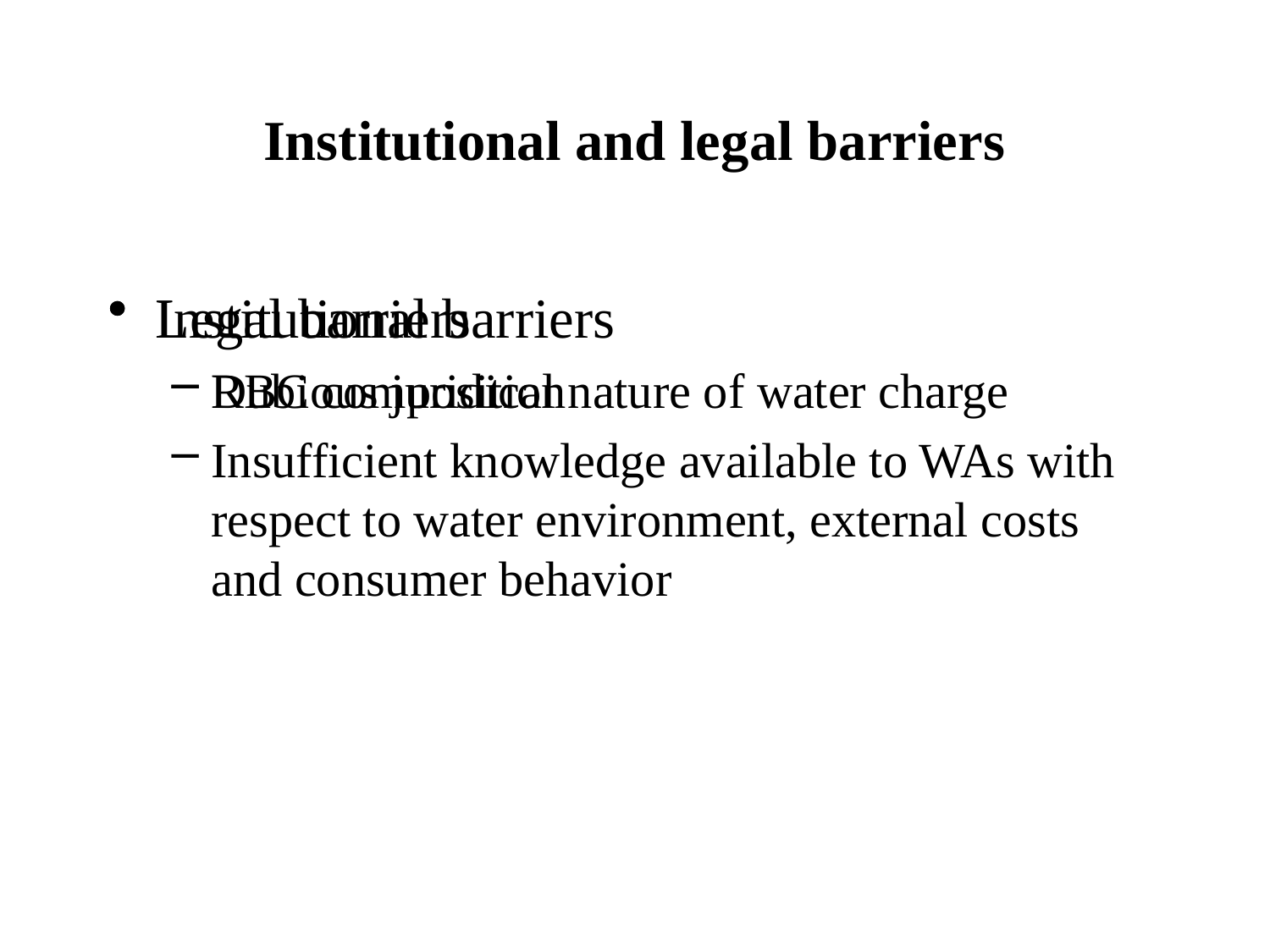

# Institutional and legal barriers
Institutional barriers
RBC composition
Insufficient knowledge available to WAs with respect to water environment, external costs and consumer behavior
Legal barriers
Dubious juridical nature of water charge